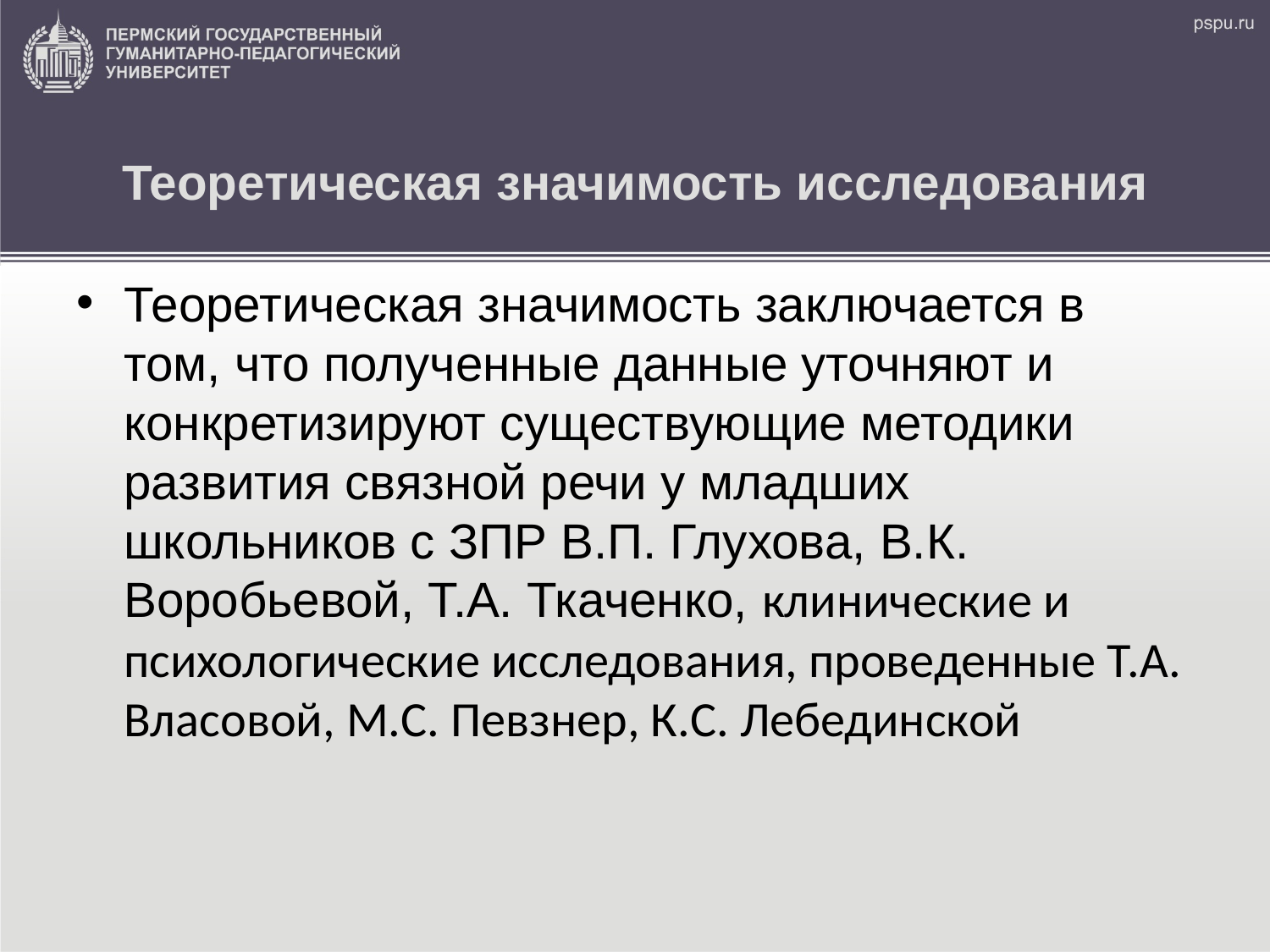

# Теоретическая значимость исследования
Теоретическая значимость заключается в том, что полученные данные уточняют и конкретизируют существующие методики развития связной речи у младших школьников с ЗПР В.П. Глухова, В.К. Воробьевой, Т.А. Ткаченко, клинические и психологические исследования, проведенные Т.А. Власовой, М.С. Певзнер, К.С. Лебединской